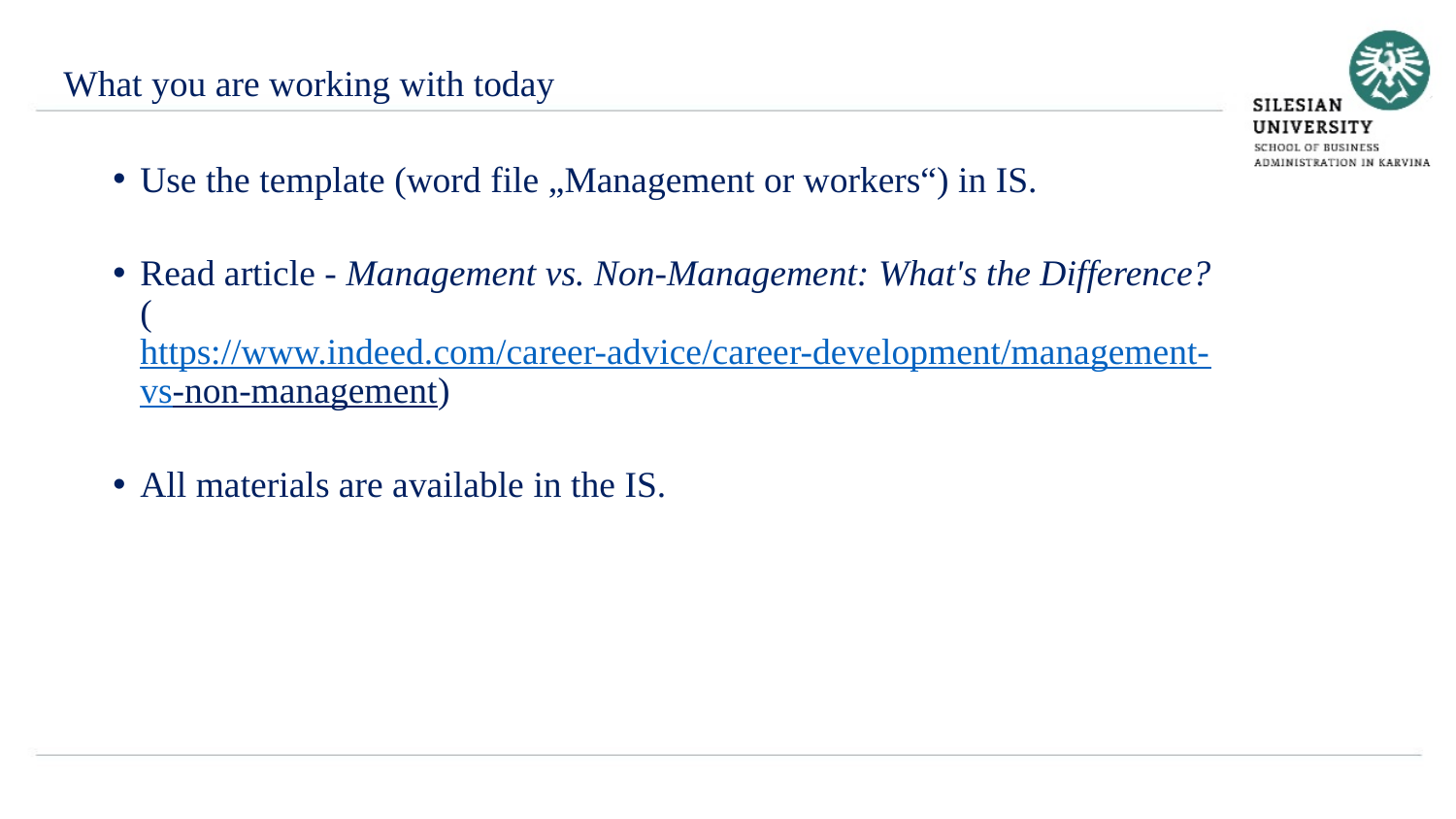

What you are working with today
Use the template (word file „Management or workers“) in IS.

Read article - Management vs. Non-Management: What's the Difference? (https://www.indeed.com/career-advice/career-development/management-vs-non-management)

All materials are available in the IS.